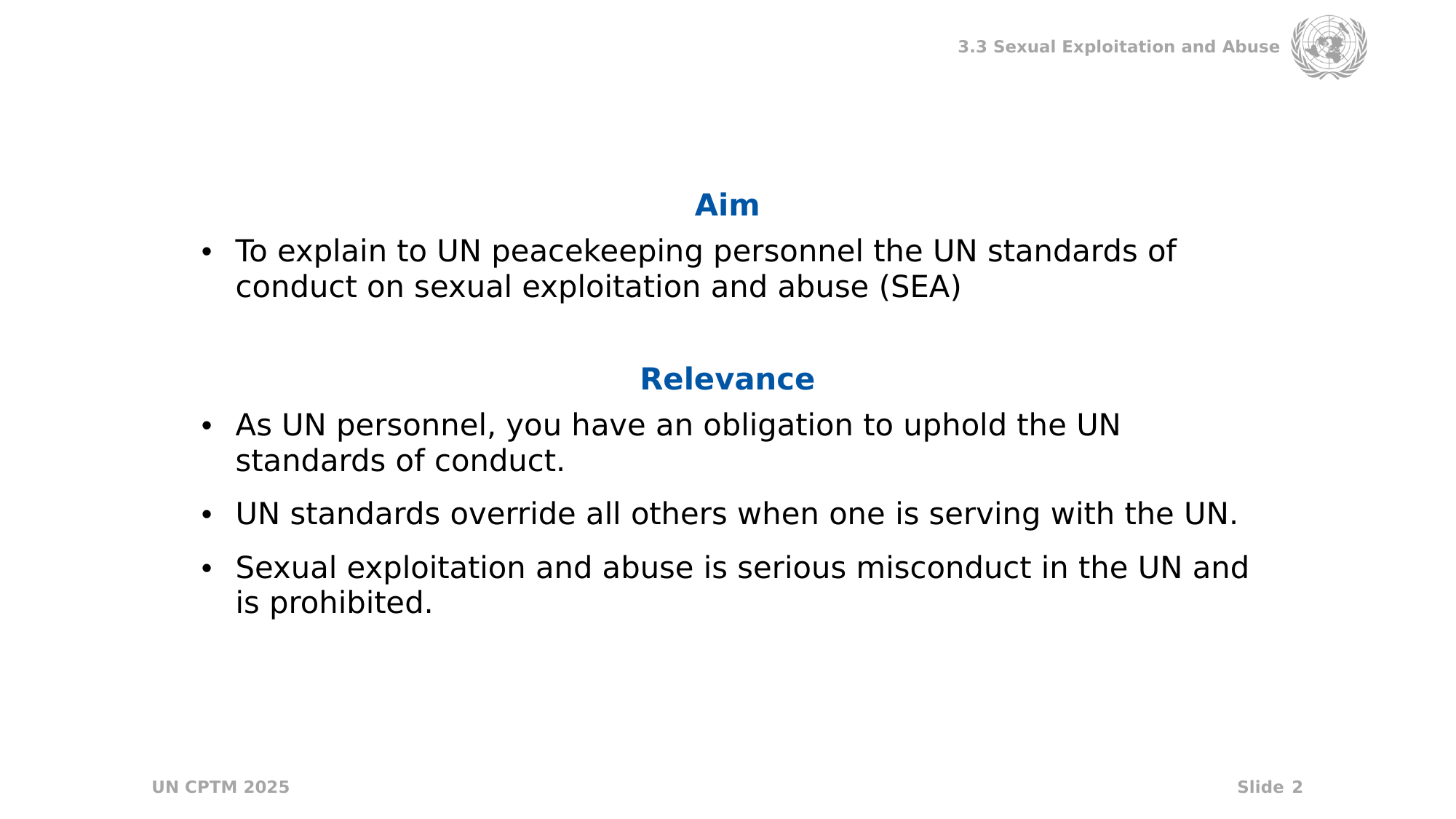

| Aim |
| --- |
| To explain to UN peacekeeping personnel the UN standards of conduct on sexual exploitation and abuse (SEA) |
|  |
| Relevance |
| As UN personnel, you have an obligation to uphold the UN standards of conduct. UN standards override all others when one is serving with the UN. Sexual exploitation and abuse is serious misconduct in the UN and is prohibited. |